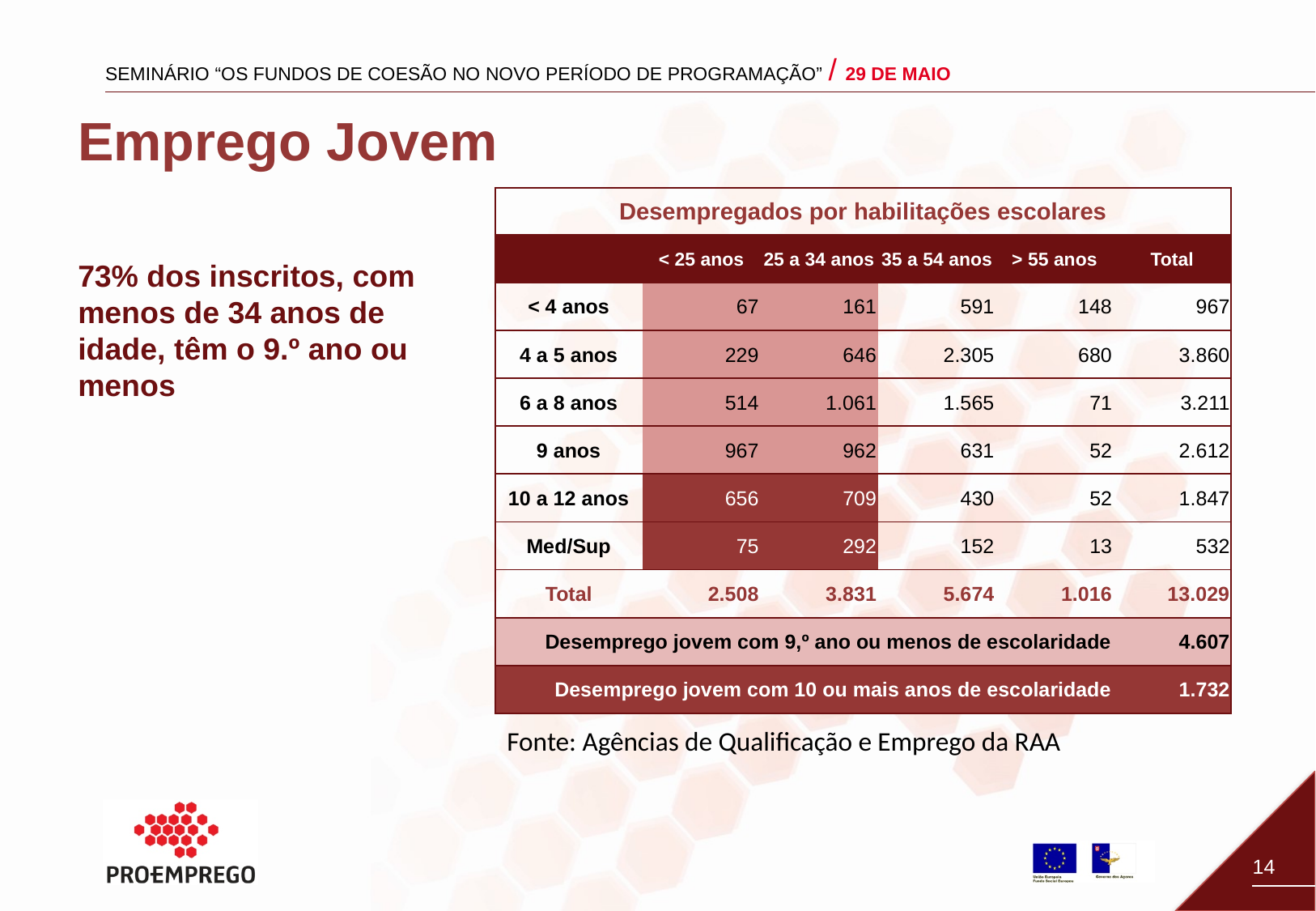

# Emprego Jovem
| Desempregados por habilitações escolares |  |  |  |  |  |
| --- | --- | --- | --- | --- | --- |
|  | < 25 anos | 25 a 34 anos | 35 a 54 anos | > 55 anos | Total |
| < 4 anos | 67 | 161 | 591 | 148 | 967 |
| 4 a 5 anos | 229 | 646 | 2.305 | 680 | 3.860 |
| 6 a 8 anos | 514 | 1.061 | 1.565 | 71 | 3.211 |
| 9 anos | 967 | 962 | 631 | 52 | 2.612 |
| 10 a 12 anos | 656 | 709 | 430 | 52 | 1.847 |
| Med/Sup | 75 | 292 | 152 | 13 | 532 |
| Total | 2.508 | 3.831 | 5.674 | 1.016 | 13.029 |
| Desemprego jovem com 9,º ano ou menos de escolaridade |  |  |  |  | 4.607 |
| Desemprego jovem com 10 ou mais anos de escolaridade |  |  |  |  | 1.732 |

73% dos inscritos, com menos de 34 anos de idade, têm o 9.º ano ou menos

Fonte: Agências de Qualificação e Emprego da RAA